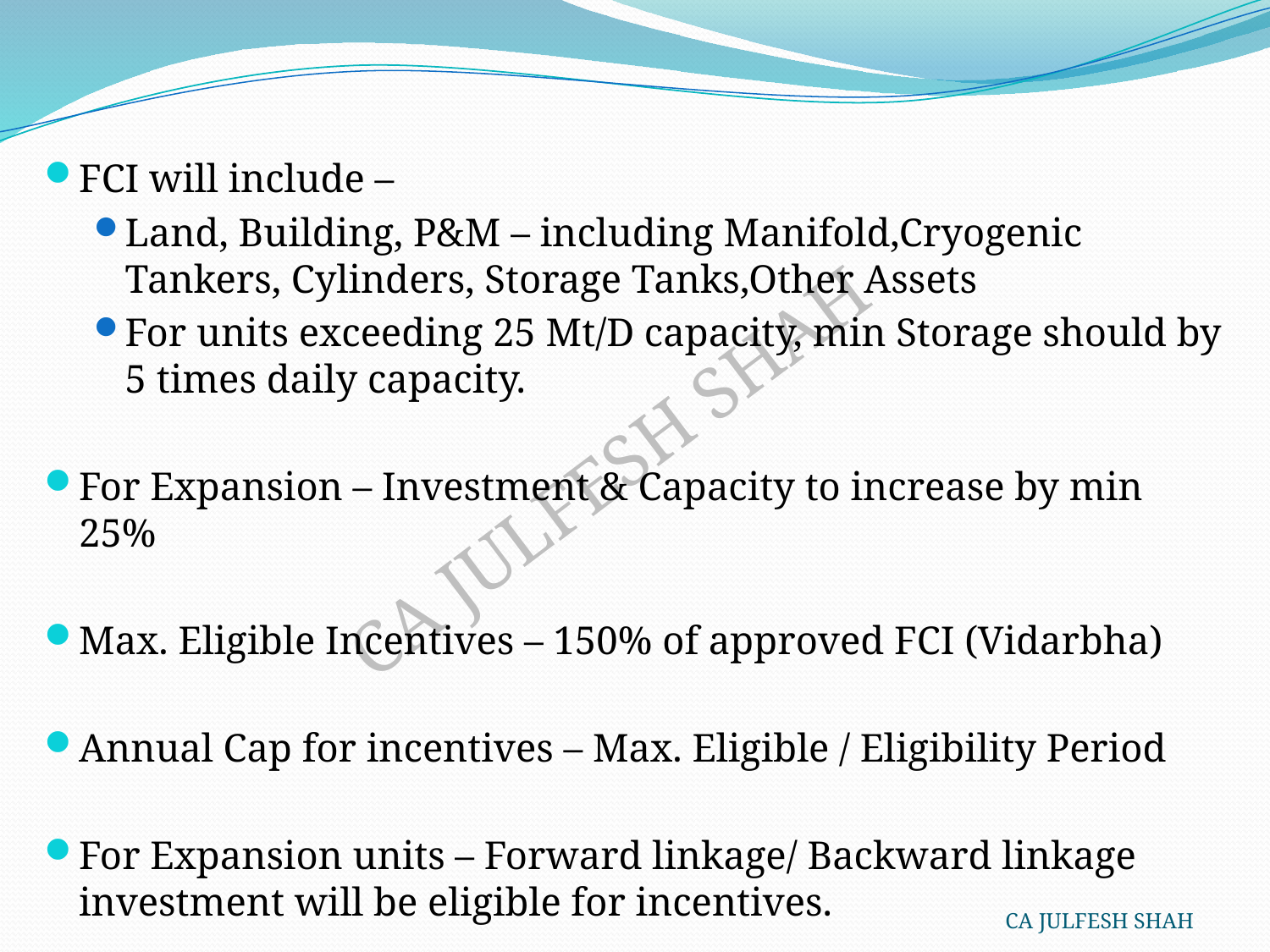

FCI will include –
Land, Building, P&M – including Manifold,Cryogenic Tankers, Cylinders, Storage Tanks,Other Assets
For units exceeding 25 Mt/D capacity, min Storage should by 5 times daily capacity.

For Expansion – Investment & Capacity to increase by min 25%

Max. Eligible Incentives – 150% of approved FCI (Vidarbha)

Annual Cap for incentives – Max. Eligible / Eligibility Period

For Expansion units – Forward linkage/ Backward linkage investment will be eligible for incentives.

CA JULFESH SHAH